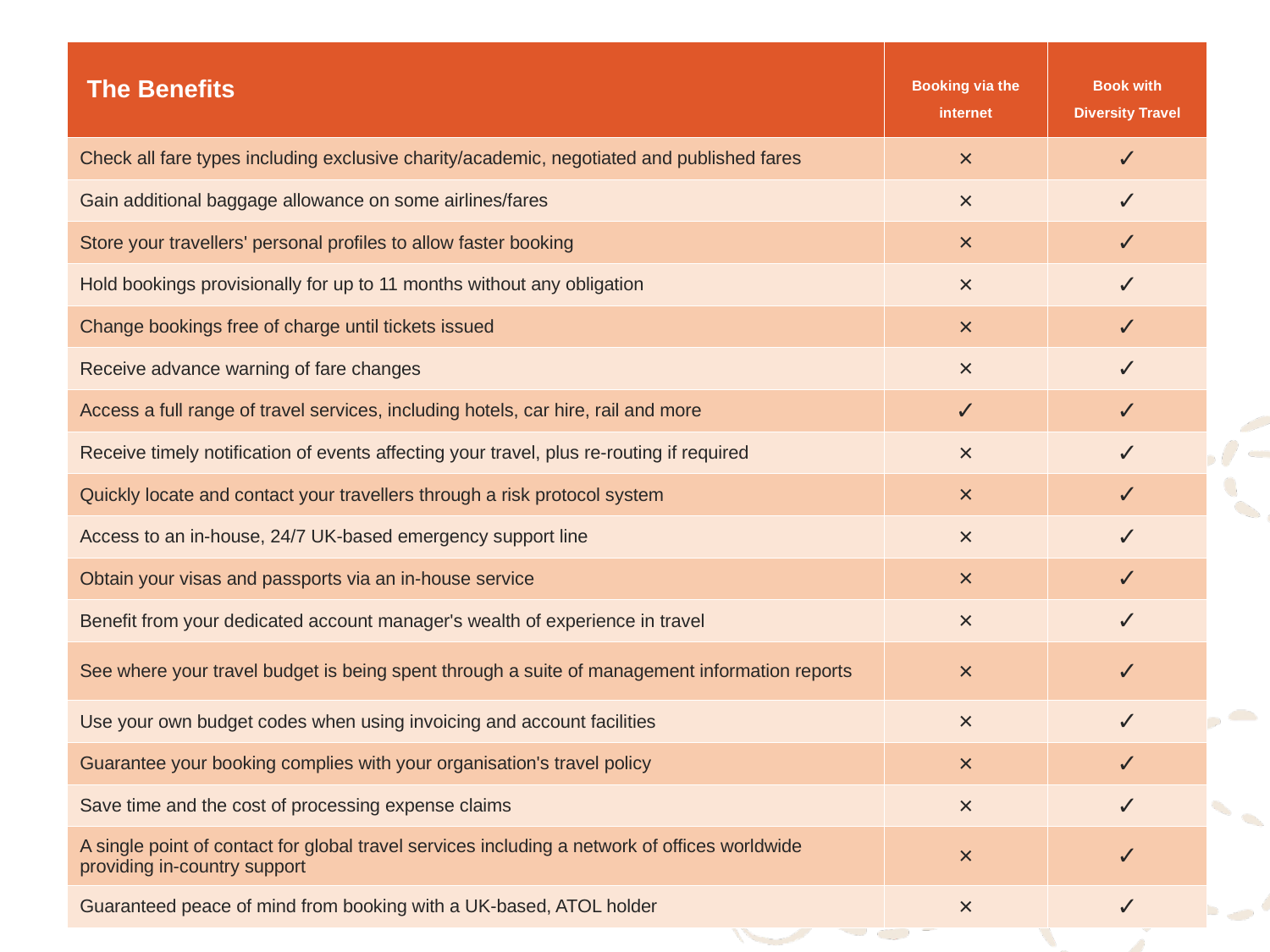

| The Benefits | Booking via the internet | Book with Diversity Travel |
| --- | --- | --- |
| Check all fare types including exclusive charity/academic, negotiated and published fares | × | ✓ |
| Gain additional baggage allowance on some airlines/fares | × | ✓ |
| Store your travellers' personal profiles to allow faster booking | × | ✓ |
| Hold bookings provisionally for up to 11 months without any obligation | × | ✓ |
| Change bookings free of charge until tickets issued | × | ✓ |
| Receive advance warning of fare changes | × | ✓ |
| Access a full range of travel services, including hotels, car hire, rail and more | ✓ | ✓ |
| Receive timely notification of events affecting your travel, plus re-routing if required | × | ✓ |
| Quickly locate and contact your travellers through a risk protocol system | × | ✓ |
| Access to an in-house, 24/7 UK-based emergency support line | × | ✓ |
| Obtain your visas and passports via an in-house service | × | ✓ |
| Benefit from your dedicated account manager's wealth of experience in travel | × | ✓ |
| See where your travel budget is being spent through a suite of management information reports | × | ✓ |
| Use your own budget codes when using invoicing and account facilities | × | ✓ |
| Guarantee your booking complies with your organisation's travel policy | × | ✓ |
| Save time and the cost of processing expense claims | × | ✓ |
| A single point of contact for global travel services including a network of offices worldwide providing in-country support | × | ✓ |
| Guaranteed peace of mind from booking with a UK-based, ATOL holder | × | ✓ |